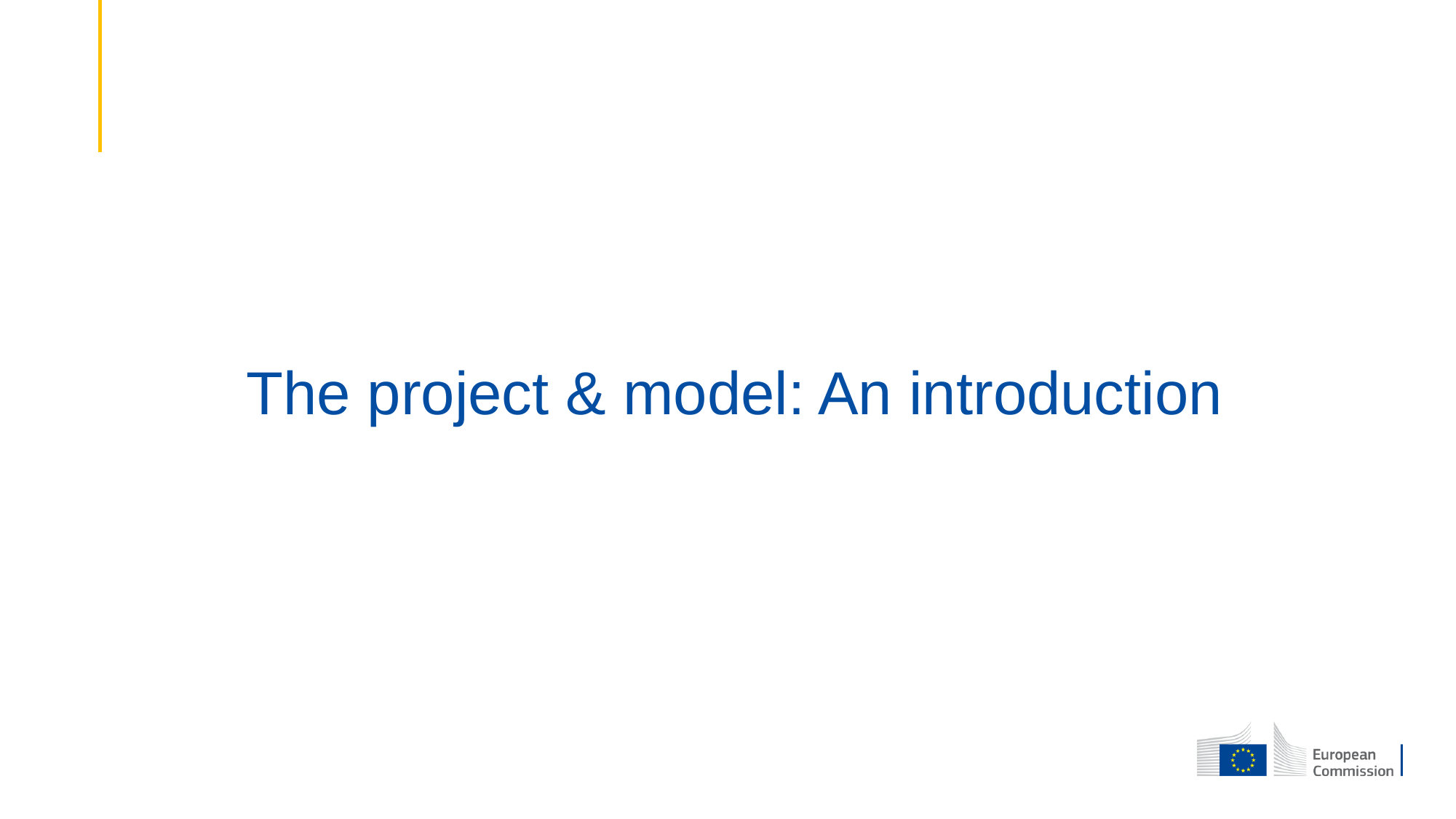

# The project & model: An introduction